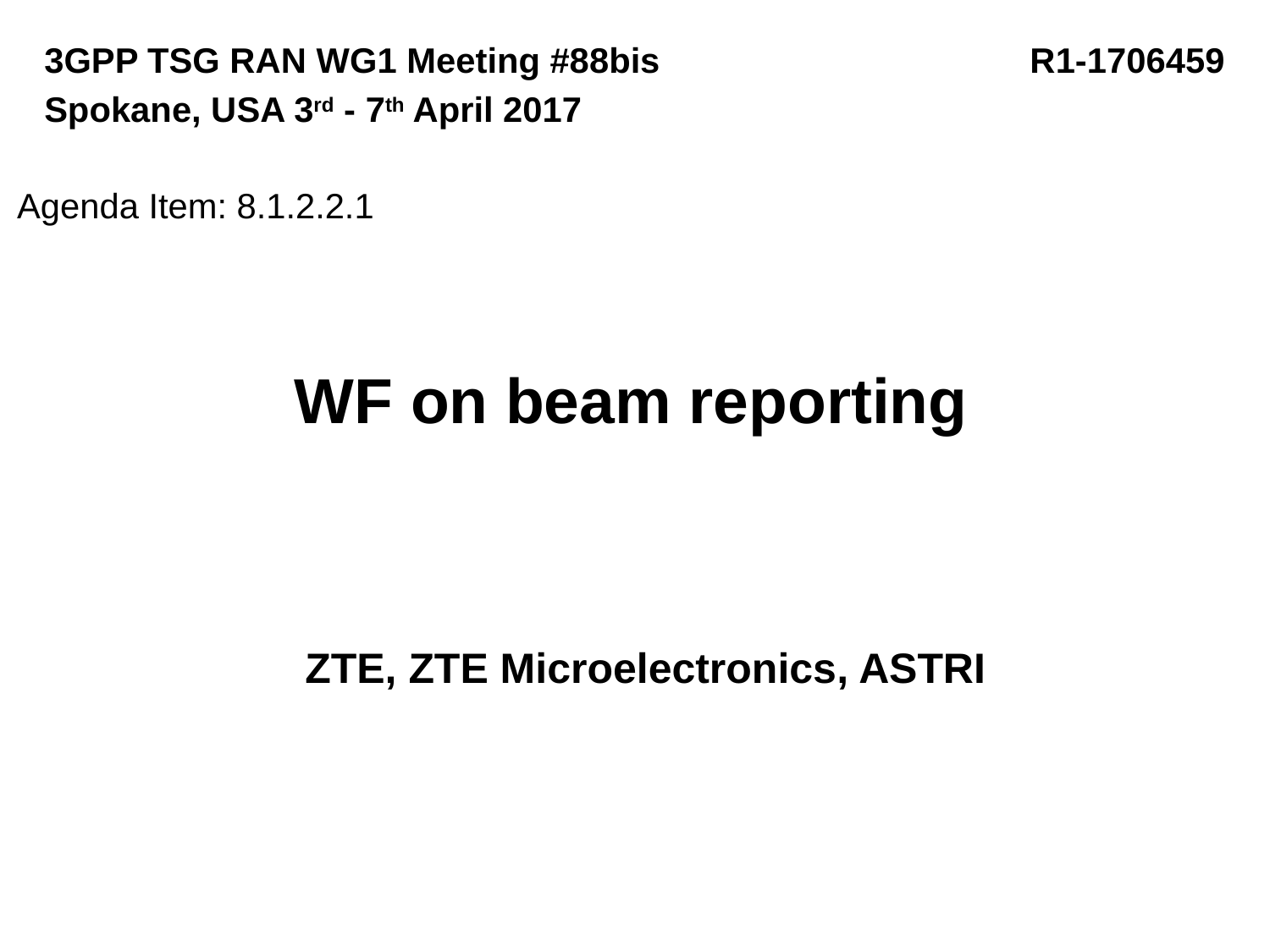

3GPP TSG RAN WG1 Meeting #88bis                                      R1-1706459
Spokane, USA 3rd - 7th April 2017

Agenda Item: 8.1.2.2.1
# WF on beam reporting
ZTE, ZTE Microelectronics, ASTRI